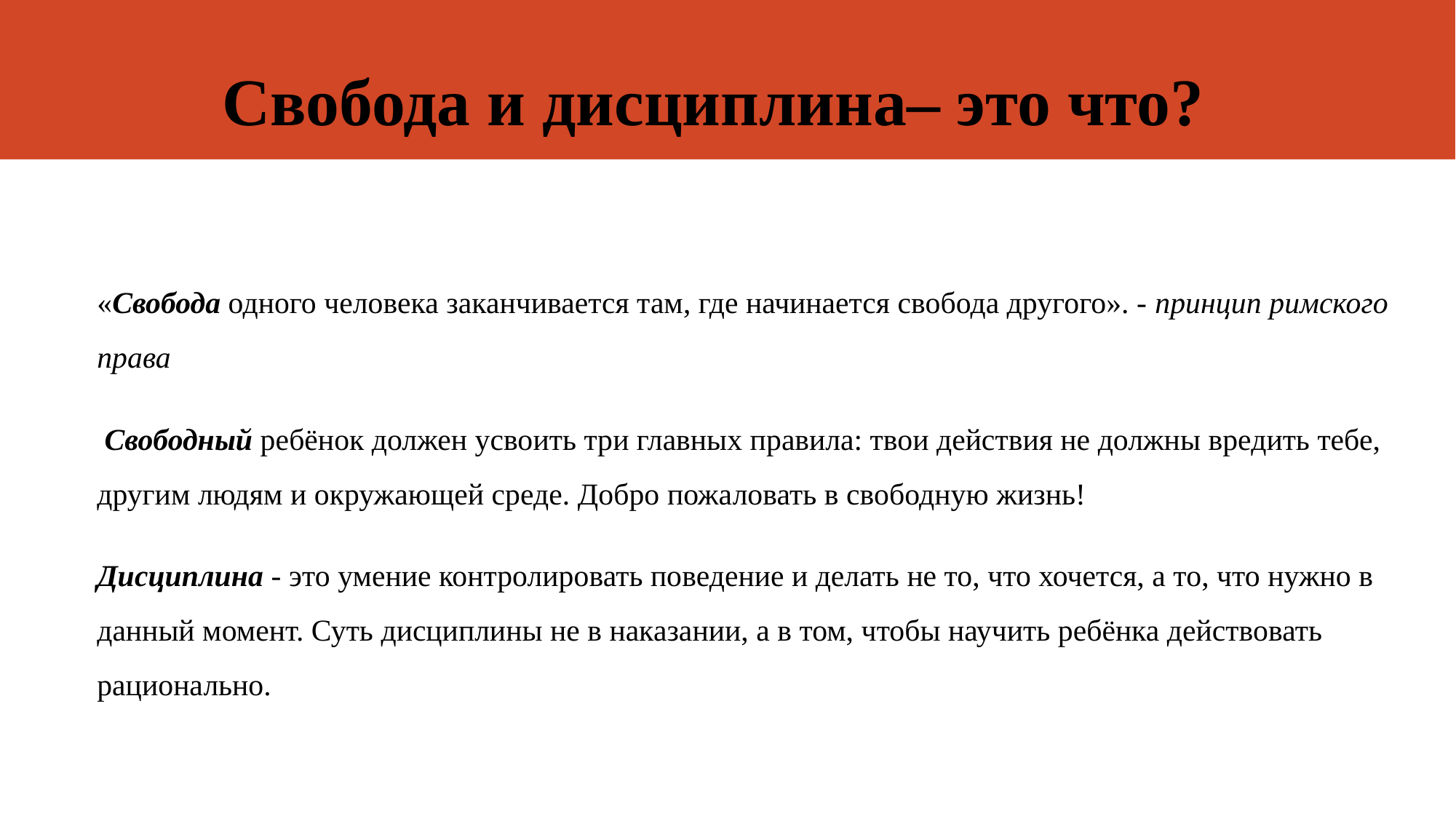

# Свобода и дисциплина– это что?
«Свобода одного человека заканчивается там, где начинается свобода другого». - принцип римского права
 Свободный ребёнок должен усвоить три главных правила: твои действия не должны вредить тебе, другим людям и окружающей среде. Добро пожаловать в свободную жизнь!
Дисциплина - это умение контролировать поведение и делать не то, что хочется, а то, что нужно в данный момент. Суть дисциплины не в наказании, а в том, чтобы научить ребёнка действовать рационально.